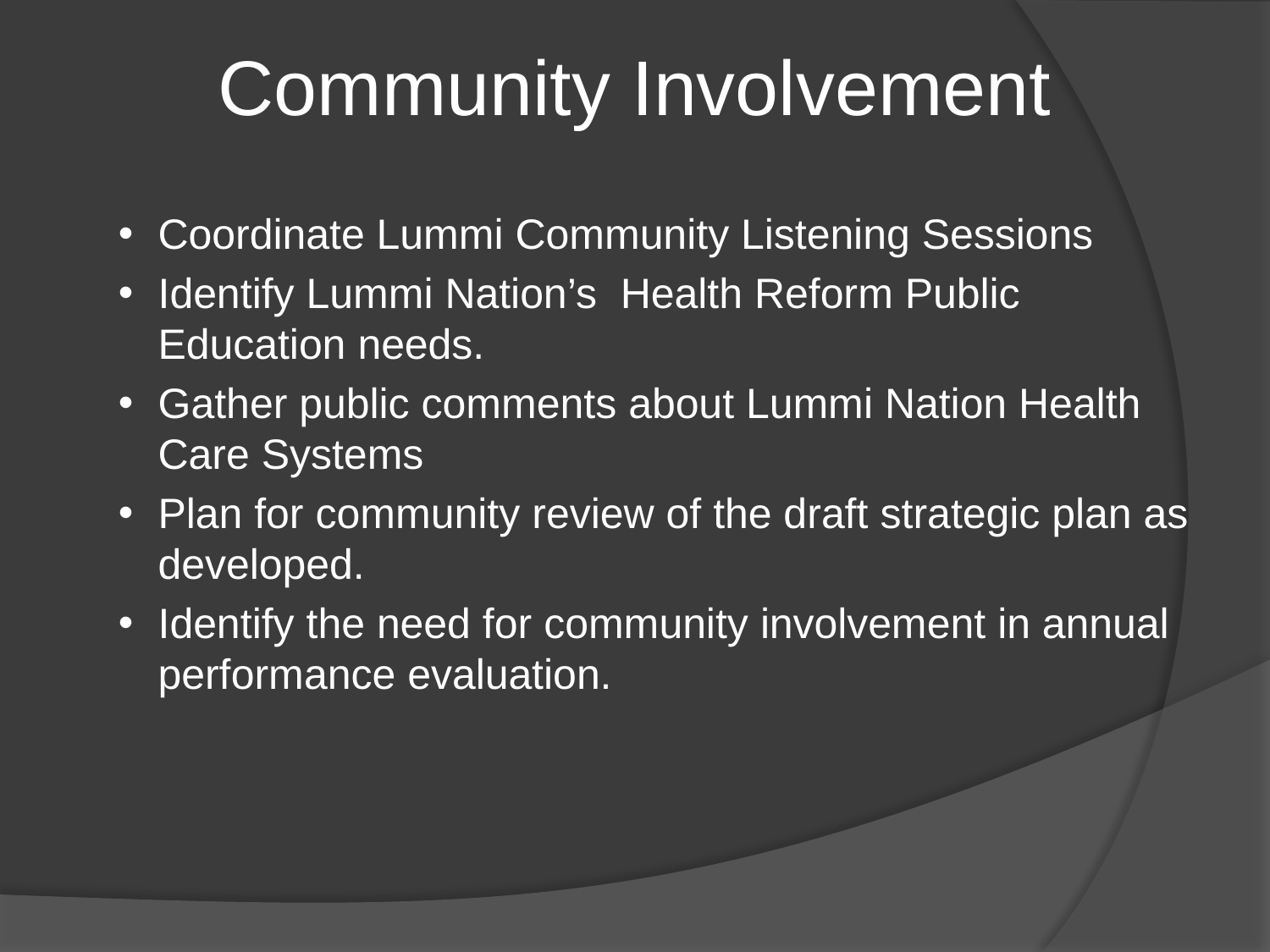

Community Involvement
Coordinate Lummi Community Listening Sessions
Identify Lummi Nation’s  Health Reform Public Education needs.
Gather public comments about Lummi Nation Health Care Systems
Plan for community review of the draft strategic plan as developed.
Identify the need for community involvement in annual performance evaluation.